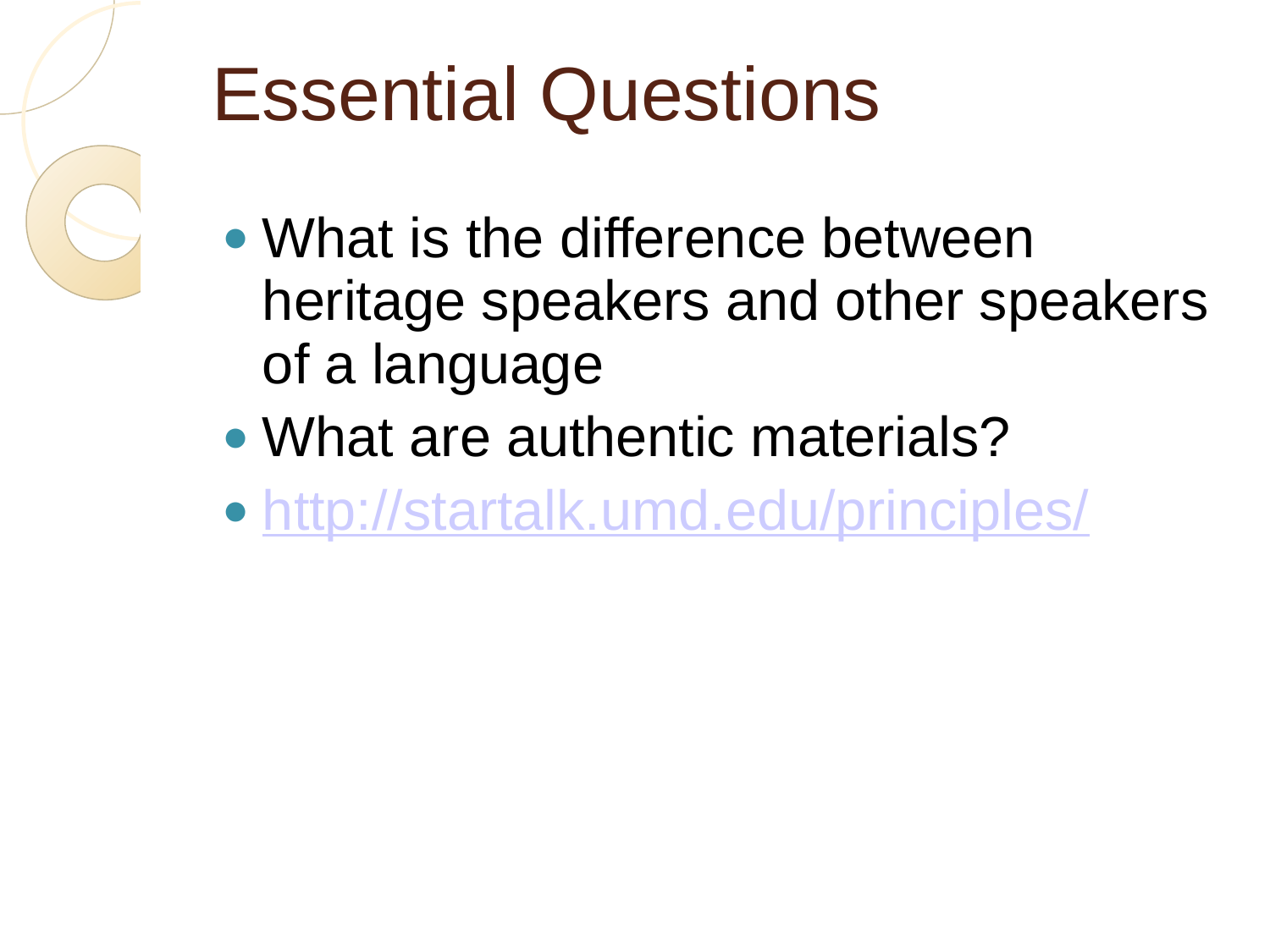

# Essential Questions
What is the difference between heritage speakers and other speakers of a language
What are authentic materials?
http://startalk.umd.edu/principles/